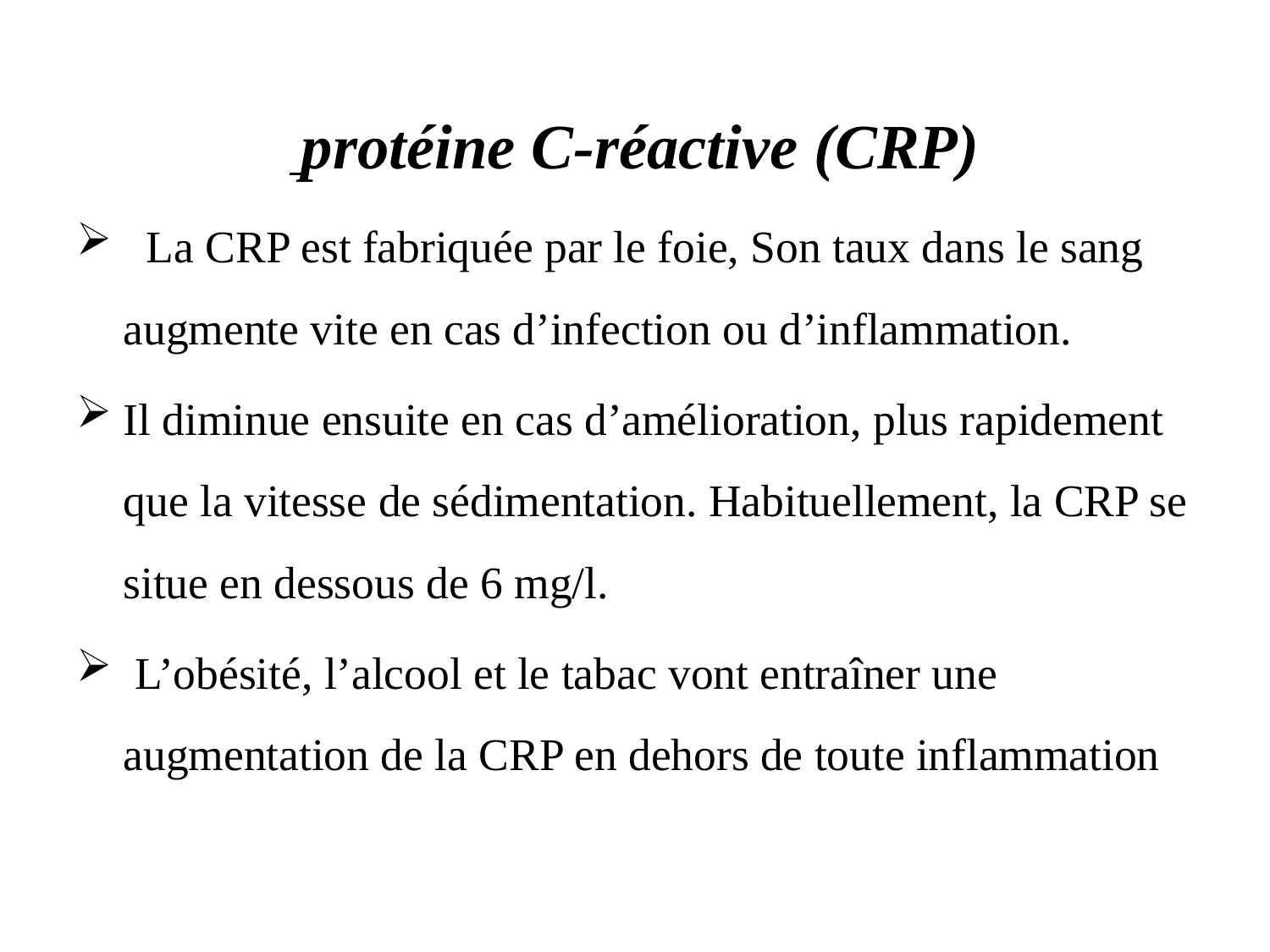

protéine C-réactive (CRP)
  La CRP est fabriquée par le foie, Son taux dans le sang augmente vite en cas d’infection ou d’inflammation.
Il diminue ensuite en cas d’amélioration, plus rapidement que la vitesse de sédimentation. Habituellement, la CRP se situe en dessous de 6 mg/l.
 L’obésité, l’alcool et le tabac vont entraîner une augmentation de la CRP en dehors de toute inflammation